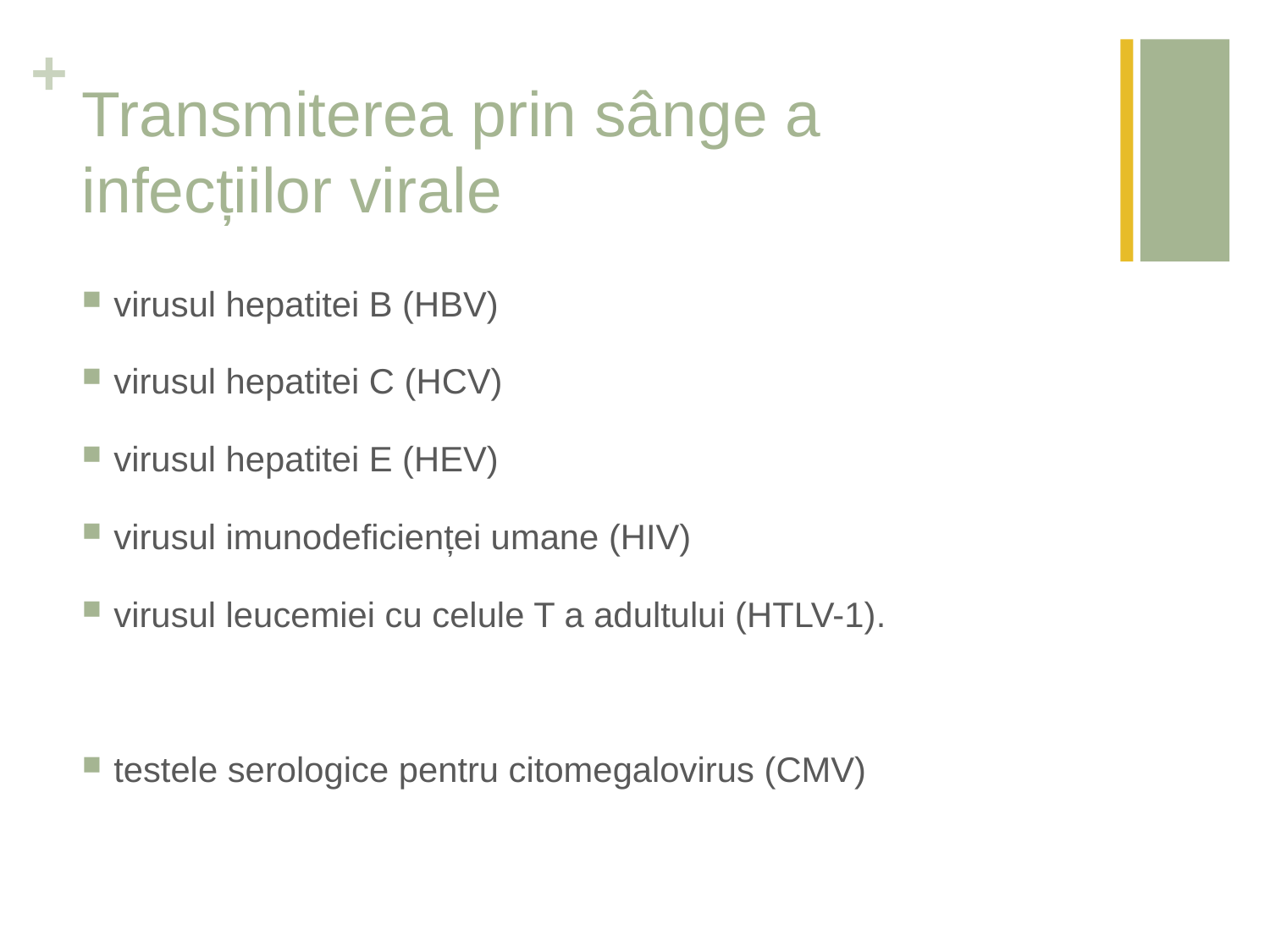

# Transmiterea prin sânge a infecțiilor virale
virusul hepatitei B (HBV)
virusul hepatitei C (HCV)
virusul hepatitei E (HEV)
virusul imunodeficienței umane (HIV)
virusul leucemiei cu celule T a adultului (HTLV-1).

testele serologice pentru citomegalovirus (CMV)